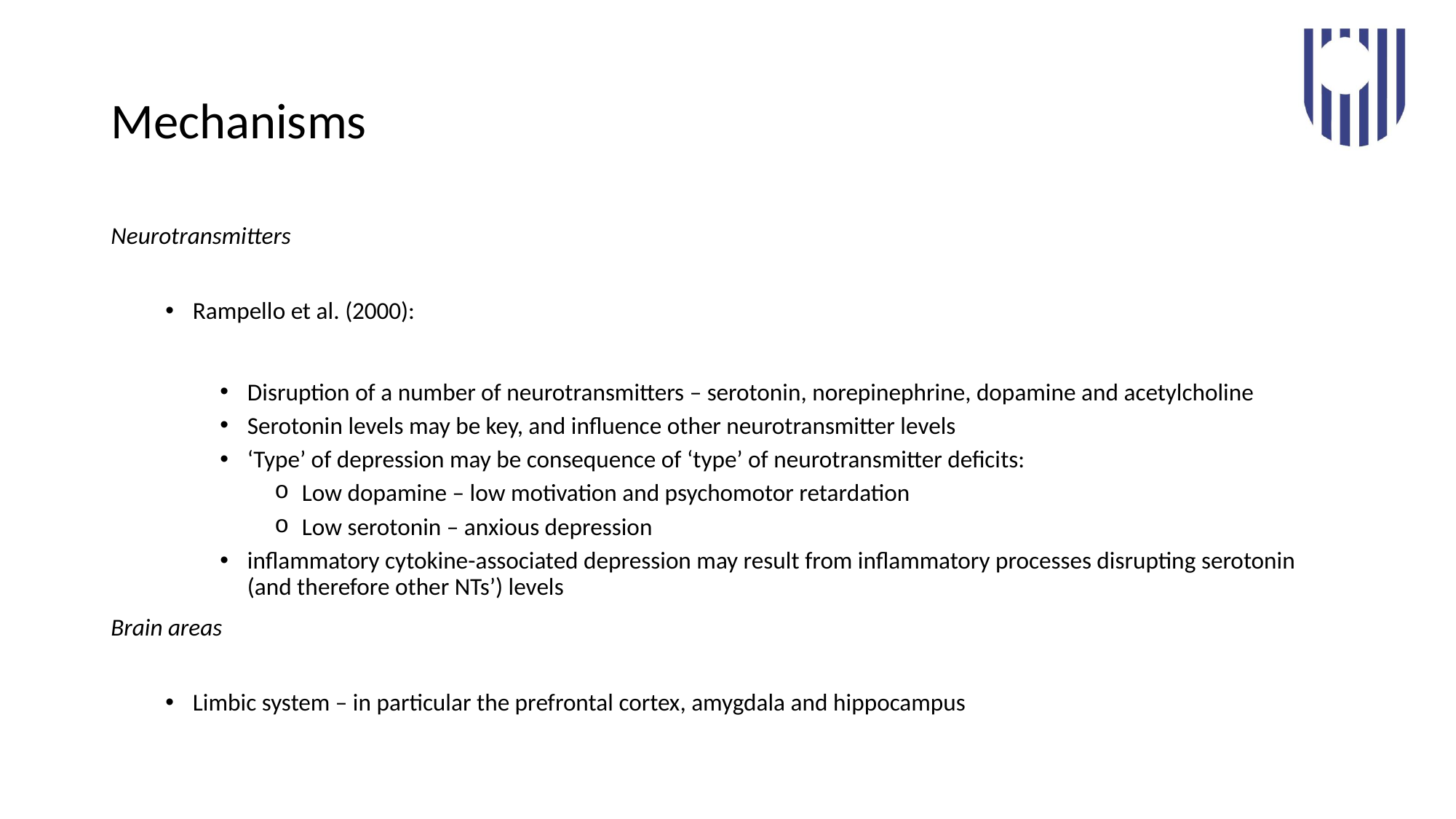

# Mechanisms
Neurotransmitters

Rampello et al. (2000):

Disruption of a number of neurotransmitters – serotonin, norepinephrine, dopamine and acetylcholine
Serotonin levels may be key, and influence other neurotransmitter levels
‘Type’ of depression may be consequence of ‘type’ of neurotransmitter deficits:
Low dopamine – low motivation and psychomotor retardation
Low serotonin – anxious depression
inflammatory cytokine-associated depression may result from inflammatory processes disrupting serotonin (and therefore other NTs’) levels
Brain areas

Limbic system – in particular the prefrontal cortex, amygdala and hippocampus